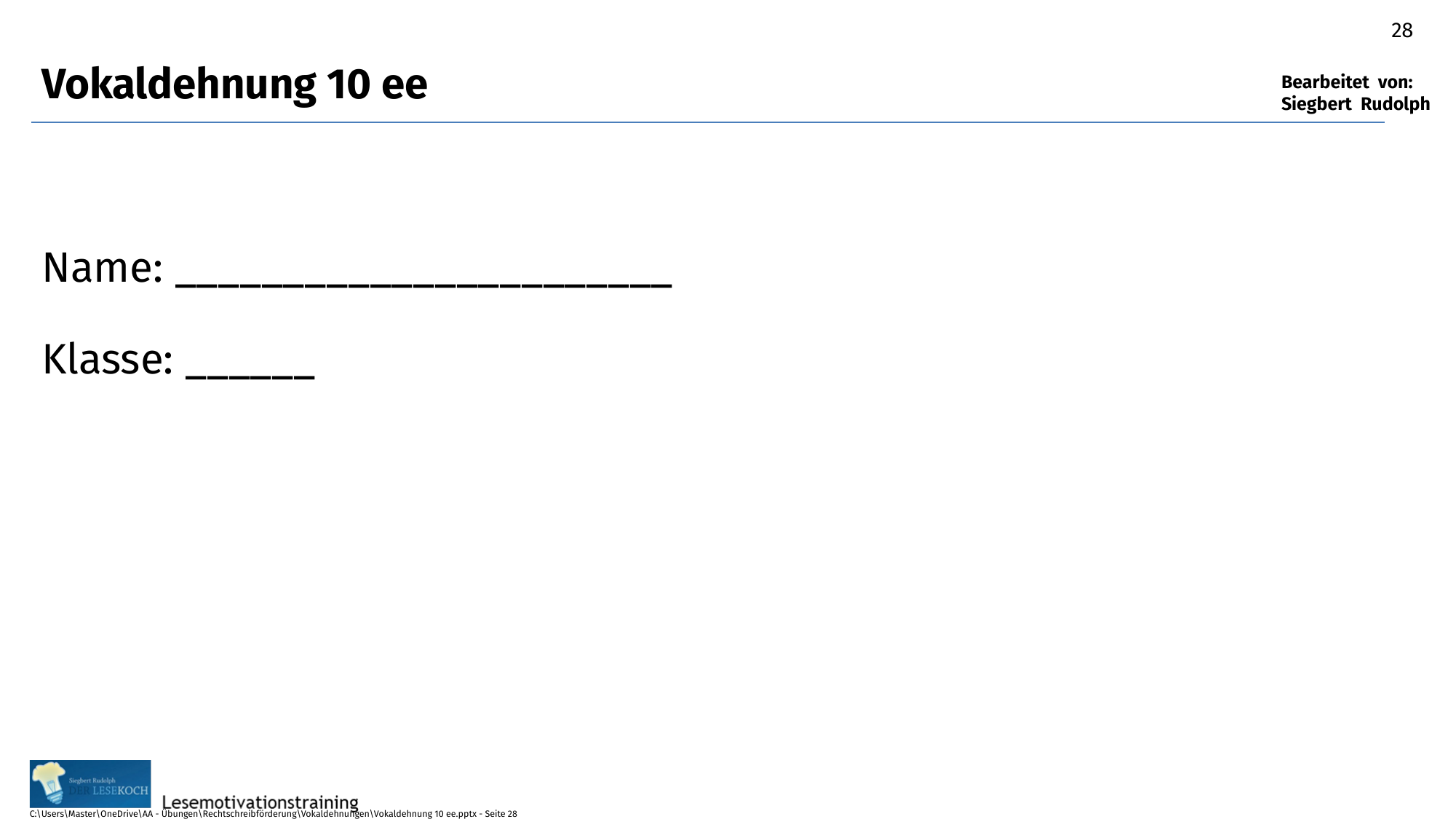

# Vokaldehnung 10 ee Name: _______________________ Klasse: ______
28

C:\Users\Master\OneDrive\AA - Übungen\Rechtschreibförderung\Vokaldehnungen\Vokaldehnung 10 ee.pptx - Seite 28